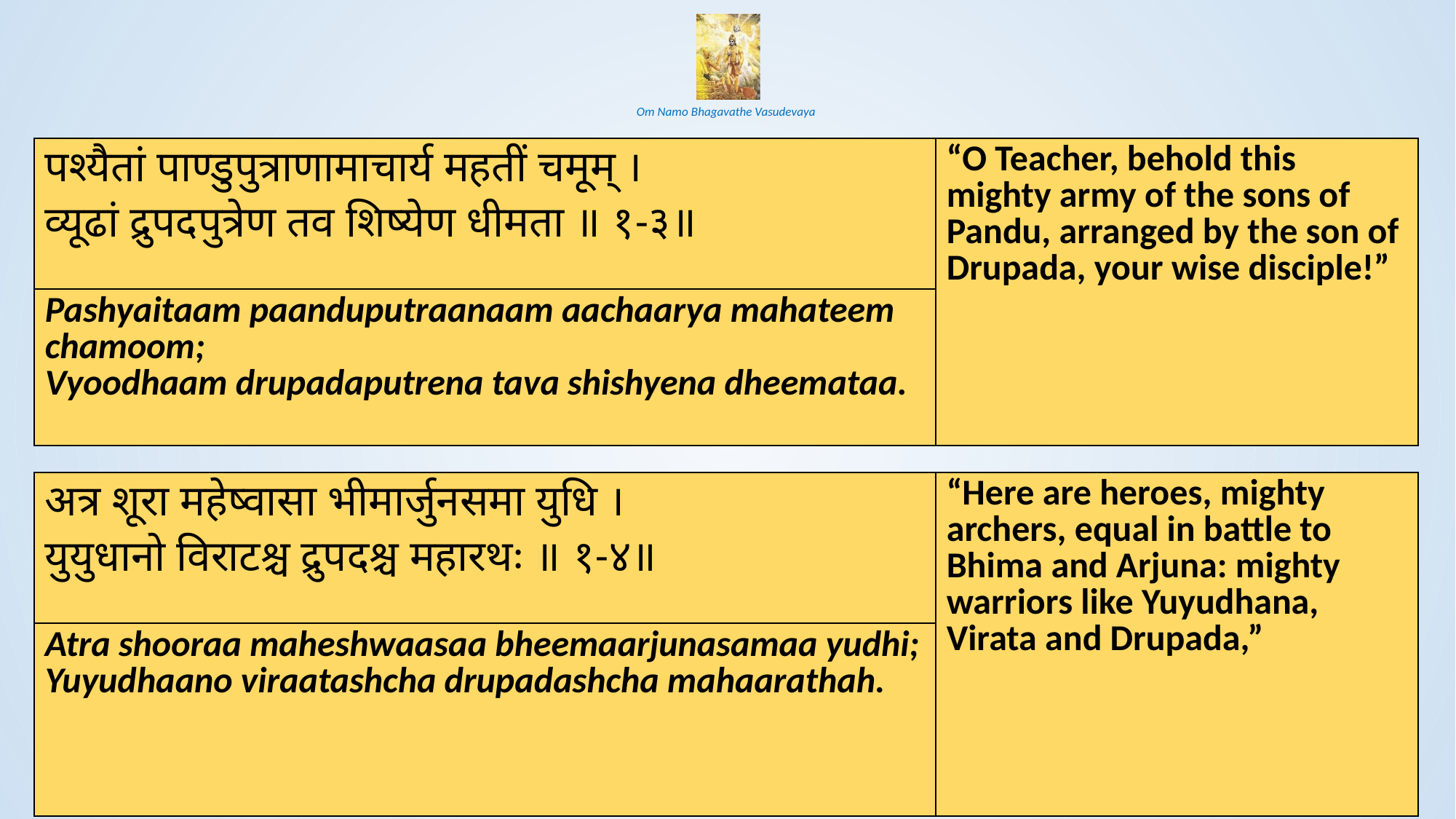

# Om Namo Bhagavathe Vasudevaya
| पश्यैतां पाण्डुपुत्राणामाचार्य महतीं चमूम् । व्यूढां द्रुपदपुत्रेण तव शिष्येण धीमता ॥ १-३॥ | “O Teacher, behold this mighty army of the sons of Pandu, arranged by the son of Drupada, your wise disciple!” |
| --- | --- |
| Pashyaitaam paanduputraanaam aachaarya mahateem chamoom; Vyoodhaam drupadaputrena tava shishyena dheemataa. |  |
| अत्र शूरा महेष्वासा भीमार्जुनसमा युधि । युयुधानो विराटश्च द्रुपदश्च महारथः ॥ १-४॥ | “Here are heroes, mighty archers, equal in battle to Bhima and Arjuna: mighty warriors like Yuyudhana, Virata and Drupada,” |
| --- | --- |
| Atra shooraa maheshwaasaa bheemaarjunasamaa yudhi; Yuyudhaano viraatashcha drupadashcha mahaarathah. |  |